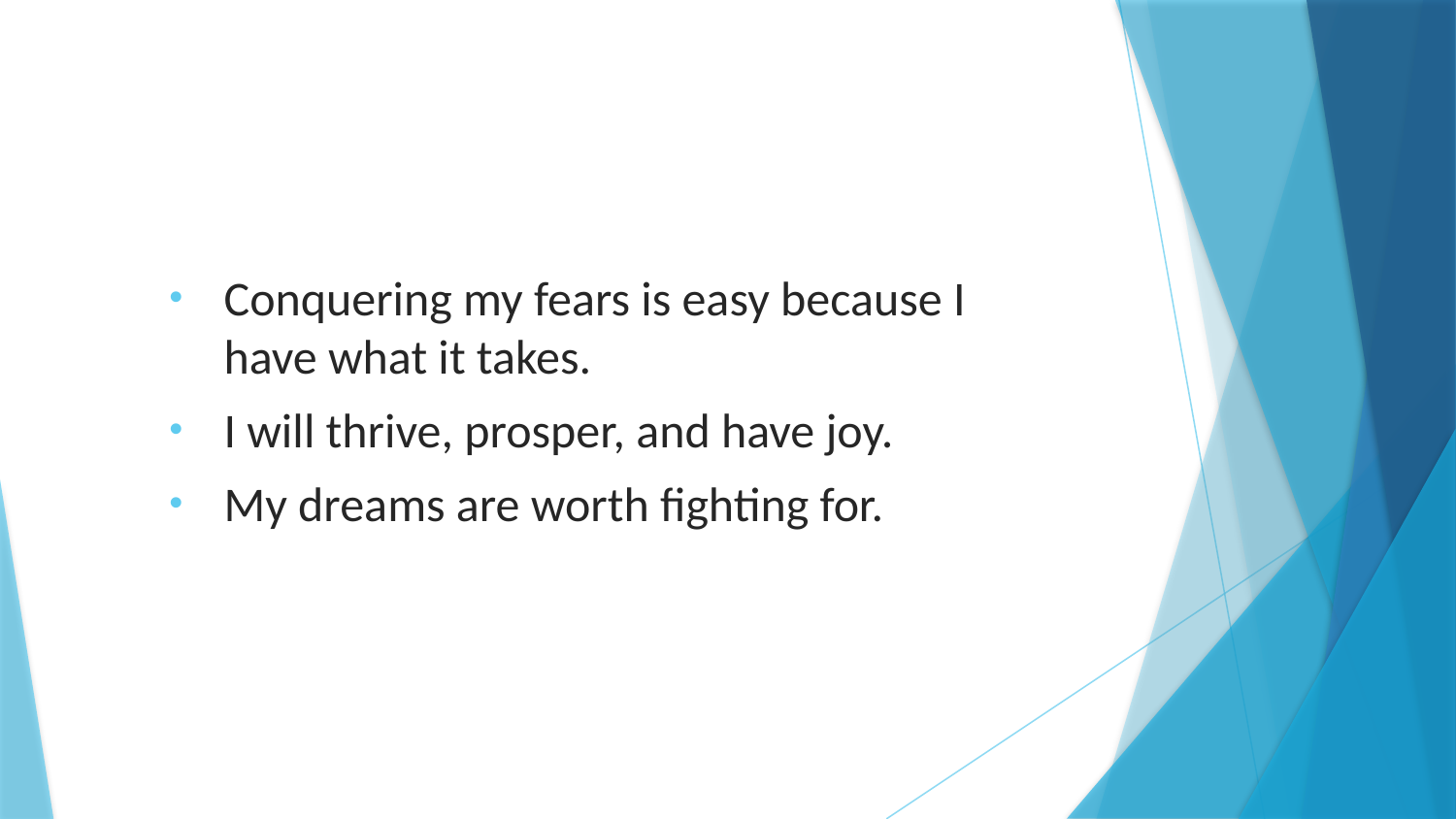

Conquering my fears is easy because I have what it takes.
I will thrive, prosper, and have joy.
My dreams are worth fighting for.